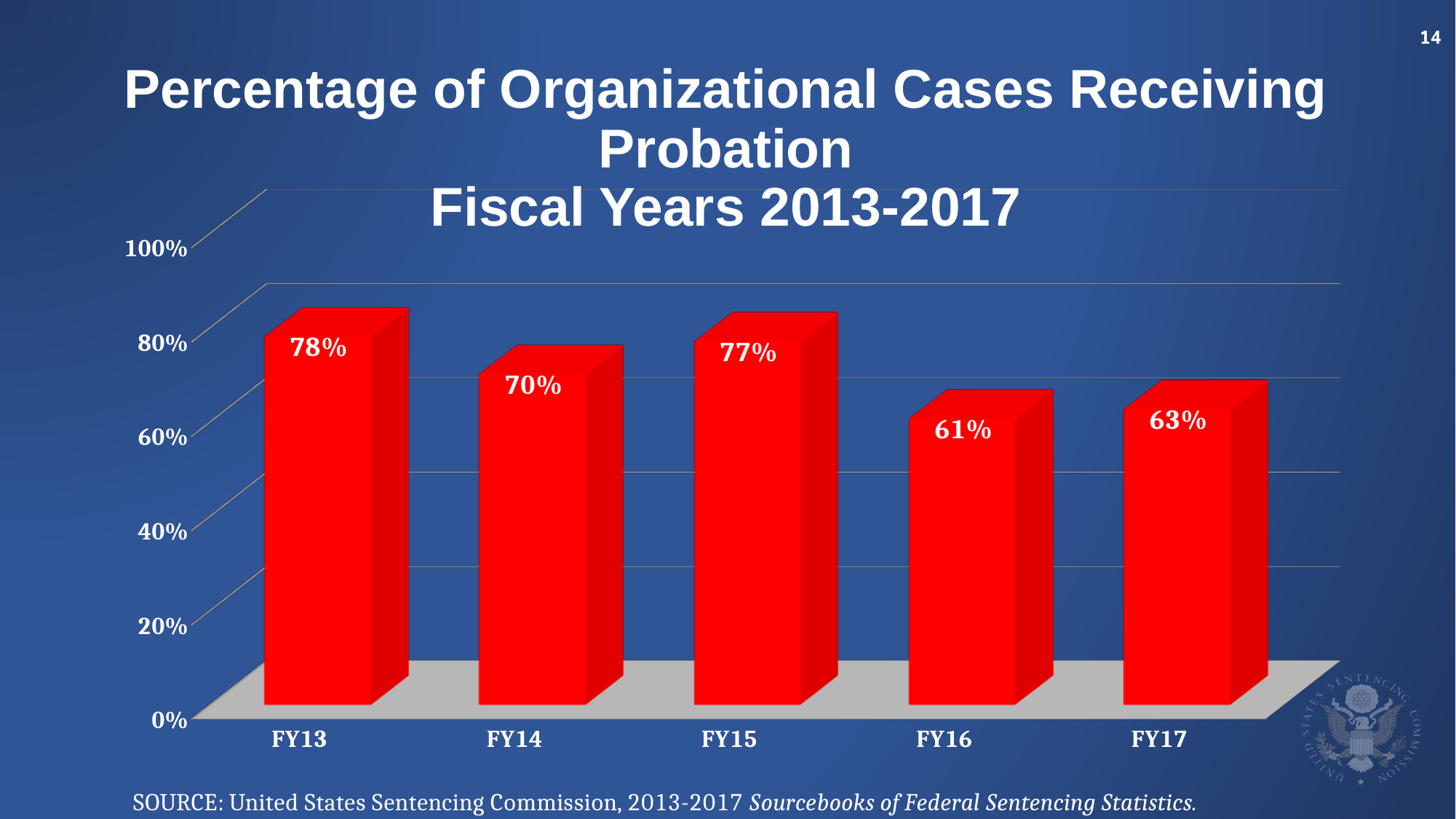

# Percentage of Organizational Cases Receiving Probation Fiscal Years 2013-2017

[unsupported chart]

SOURCE: United States Sentencing Commission, 2013-2017 Sourcebooks of Federal Sentencing Statistics.